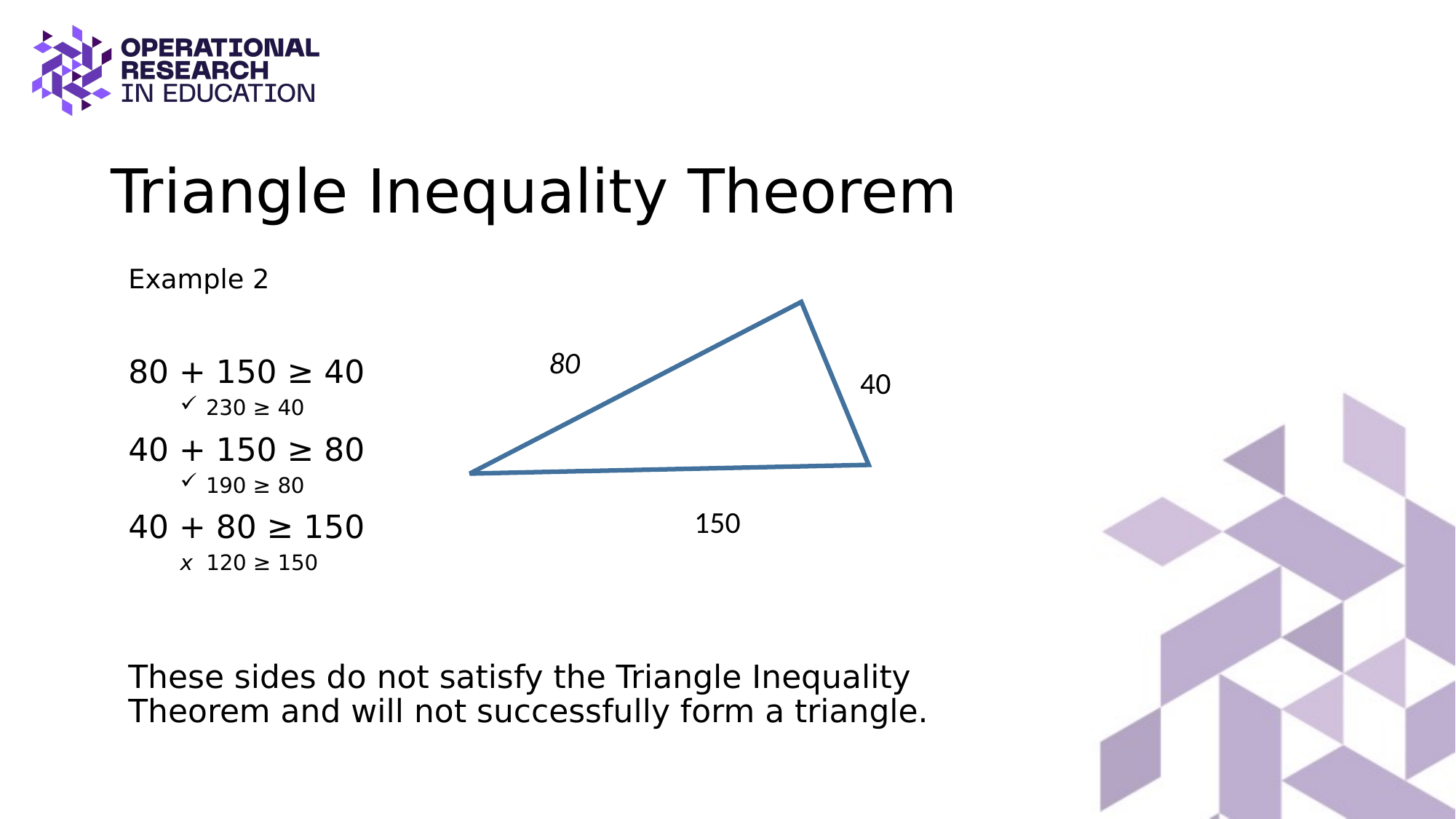

# Triangle Inequality Theorem
Example 2

80 + 150 ≥ 40
230 ≥ 40
40 + 150 ≥ 80
190 ≥ 80
40 + 80 ≥ 150
x  120 ≥ 150

These sides do not satisfy the Triangle Inequality Theorem and will not successfully form a triangle.

80
40
150